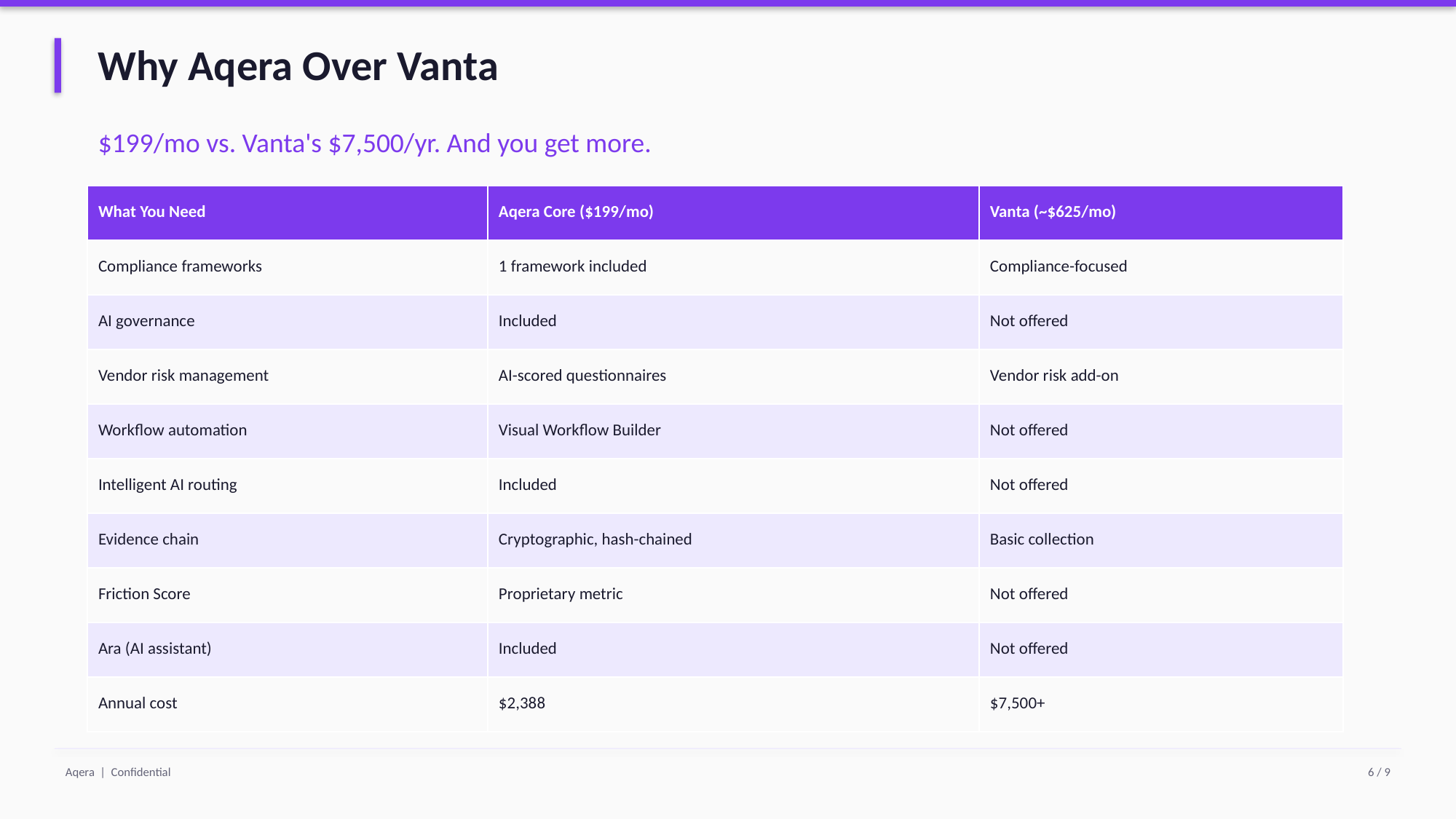

Why Aqera Over Vanta

$199/mo vs. Vanta's $7,500/yr. And you get more.
| What You Need | Aqera Core ($199/mo) | Vanta (~$625/mo) |
| --- | --- | --- |
| Compliance frameworks | 1 framework included | Compliance-focused |
| AI governance | Included | Not offered |
| Vendor risk management | AI-scored questionnaires | Vendor risk add-on |
| Workflow automation | Visual Workflow Builder | Not offered |
| Intelligent AI routing | Included | Not offered |
| Evidence chain | Cryptographic, hash-chained | Basic collection |
| Friction Score | Proprietary metric | Not offered |
| Ara (AI assistant) | Included | Not offered |
| Annual cost | $2,388 | $7,500+ |

Aqera  |  Confidential
6 / 9